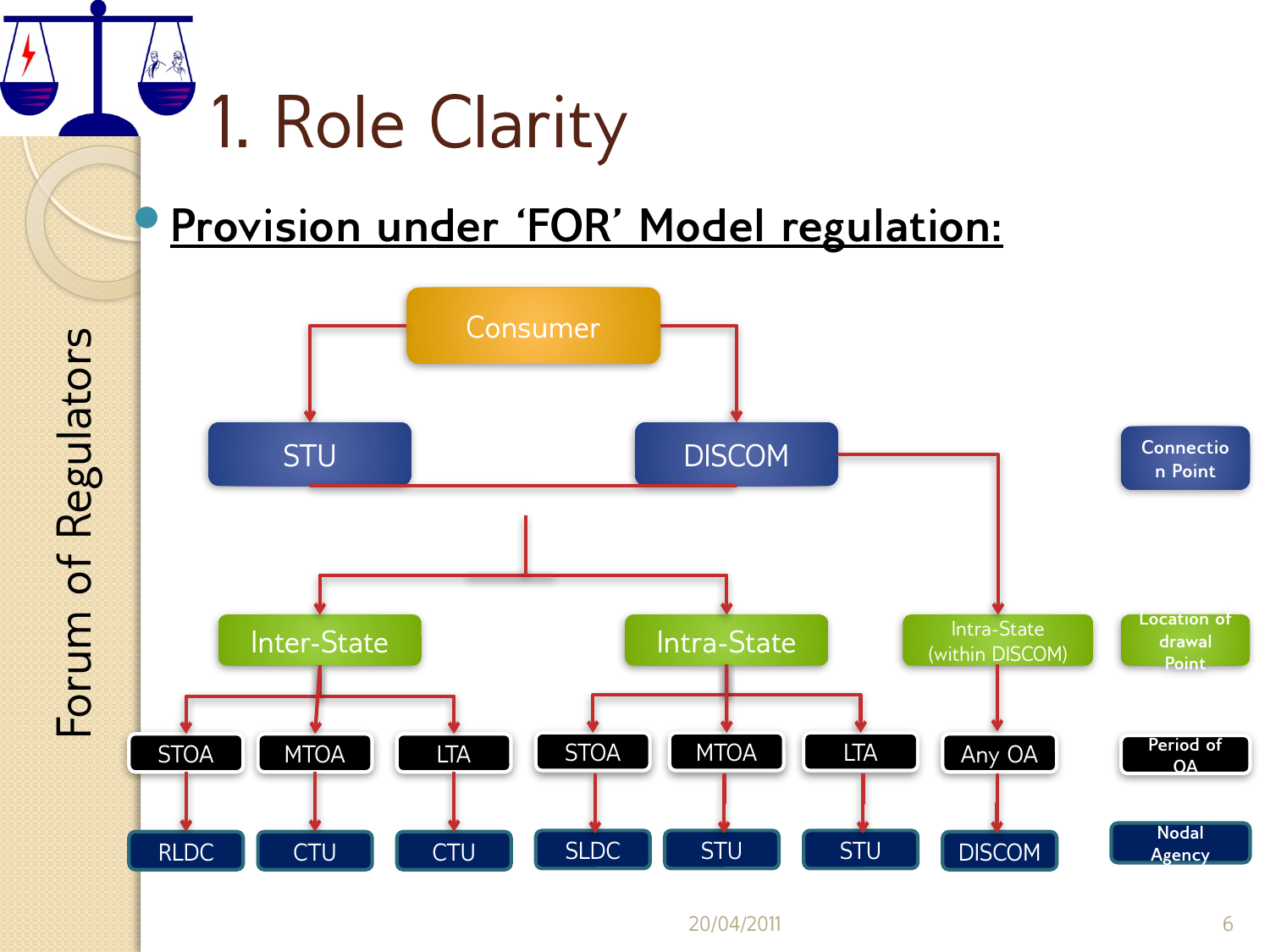

# 1. Role Clarity
Provision under ‘FOR’ Model regulation:
Consumer
STU
DISCOM
Connection Point
Inter-State
Intra-State
Intra-State
(within DISCOM)
Location of drawal Point
STOA
MTOA
LTA
STOA
MTOA
LTA
Any OA
Period of OA
Nodal Agency
SLDC
STU
STU
RLDC
CTU
CTU
DISCOM
20/04/2011
6